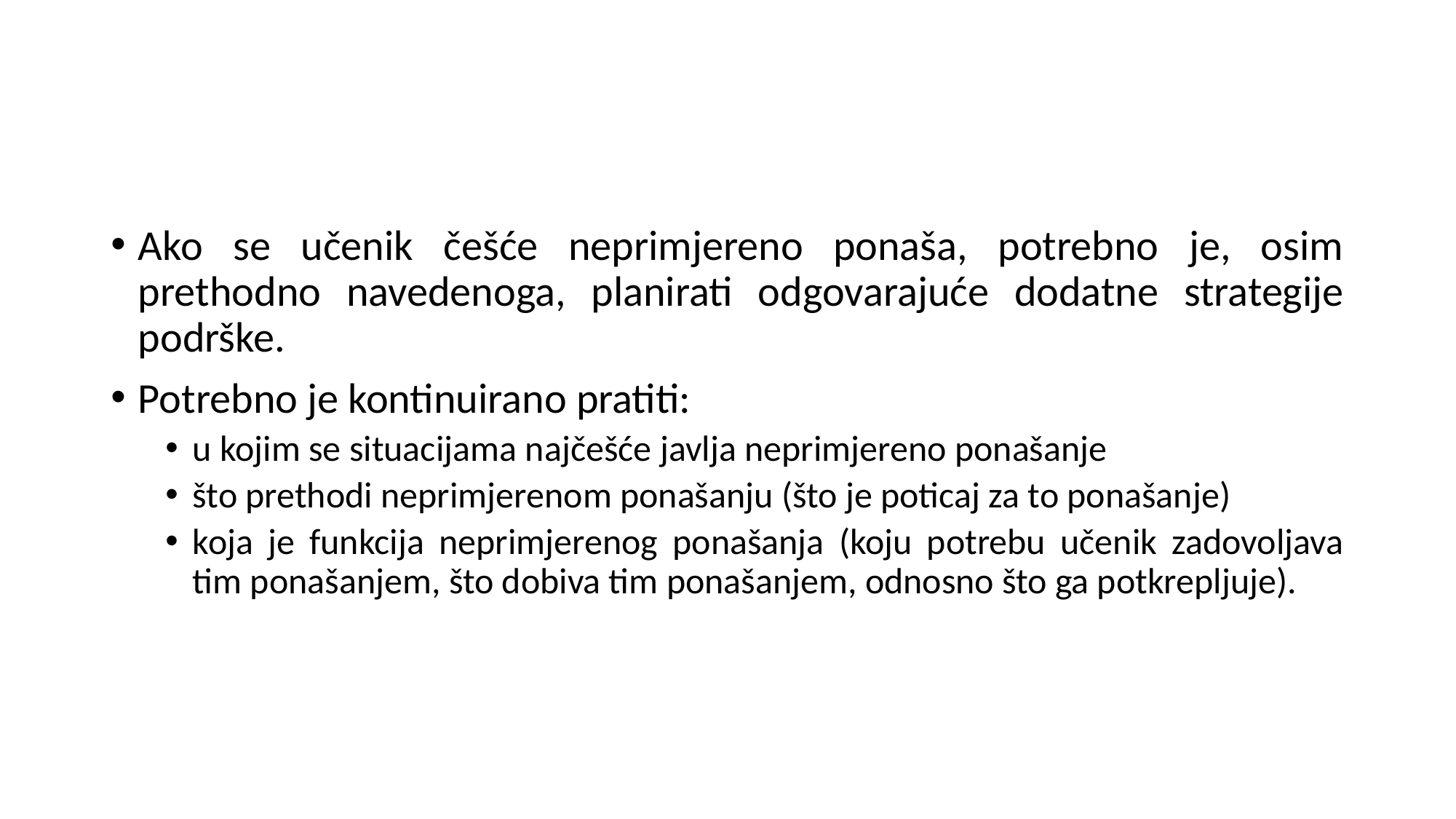

#
Ako se učenik češće neprimjereno ponaša, potrebno je, osim prethodno navedenoga, planirati odgovarajuće dodatne strategije podrške.
Potrebno je kontinuirano pratiti:
u kojim se situacijama najčešće javlja neprimjereno ponašanje
što prethodi neprimjerenom ponašanju (što je poticaj za to ponašanje)
koja je funkcija neprimjerenog ponašanja (koju potrebu učenik zadovoljava tim ponašanjem, što dobiva tim ponašanjem, odnosno što ga potkrepljuje).